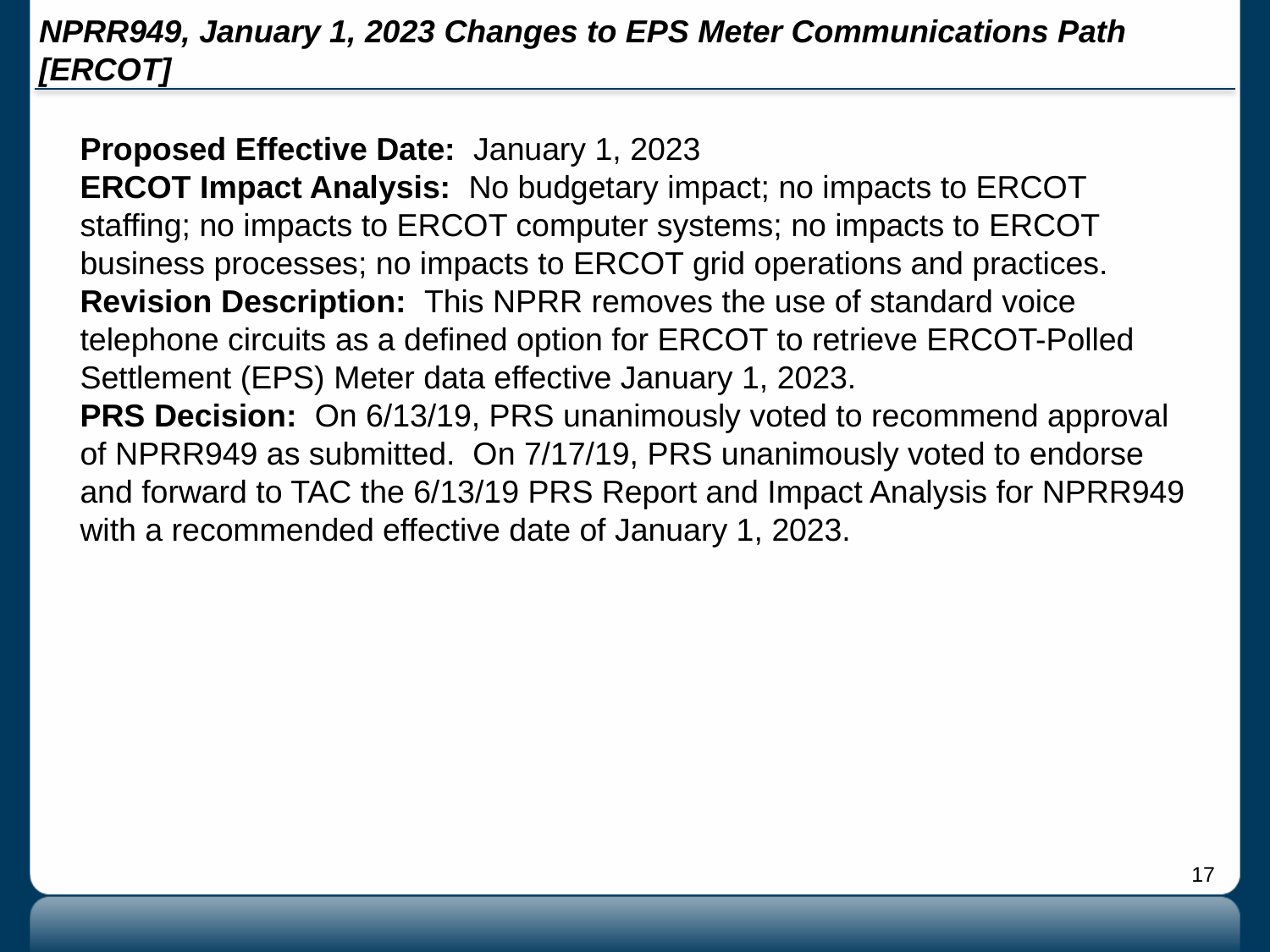

# NPRR949, January 1, 2023 Changes to EPS Meter Communications Path [ERCOT]
Proposed Effective Date:  January 1, 2023
ERCOT Impact Analysis:  No budgetary impact; no impacts to ERCOT staffing; no impacts to ERCOT computer systems; no impacts to ERCOT business processes; no impacts to ERCOT grid operations and practices.
Revision Description:  This NPRR removes the use of standard voice telephone circuits as a defined option for ERCOT to retrieve ERCOT-Polled Settlement (EPS) Meter data effective January 1, 2023.
PRS Decision:  On 6/13/19, PRS unanimously voted to recommend approval of NPRR949 as submitted.  On 7/17/19, PRS unanimously voted to endorse and forward to TAC the 6/13/19 PRS Report and Impact Analysis for NPRR949 with a recommended effective date of January 1, 2023.